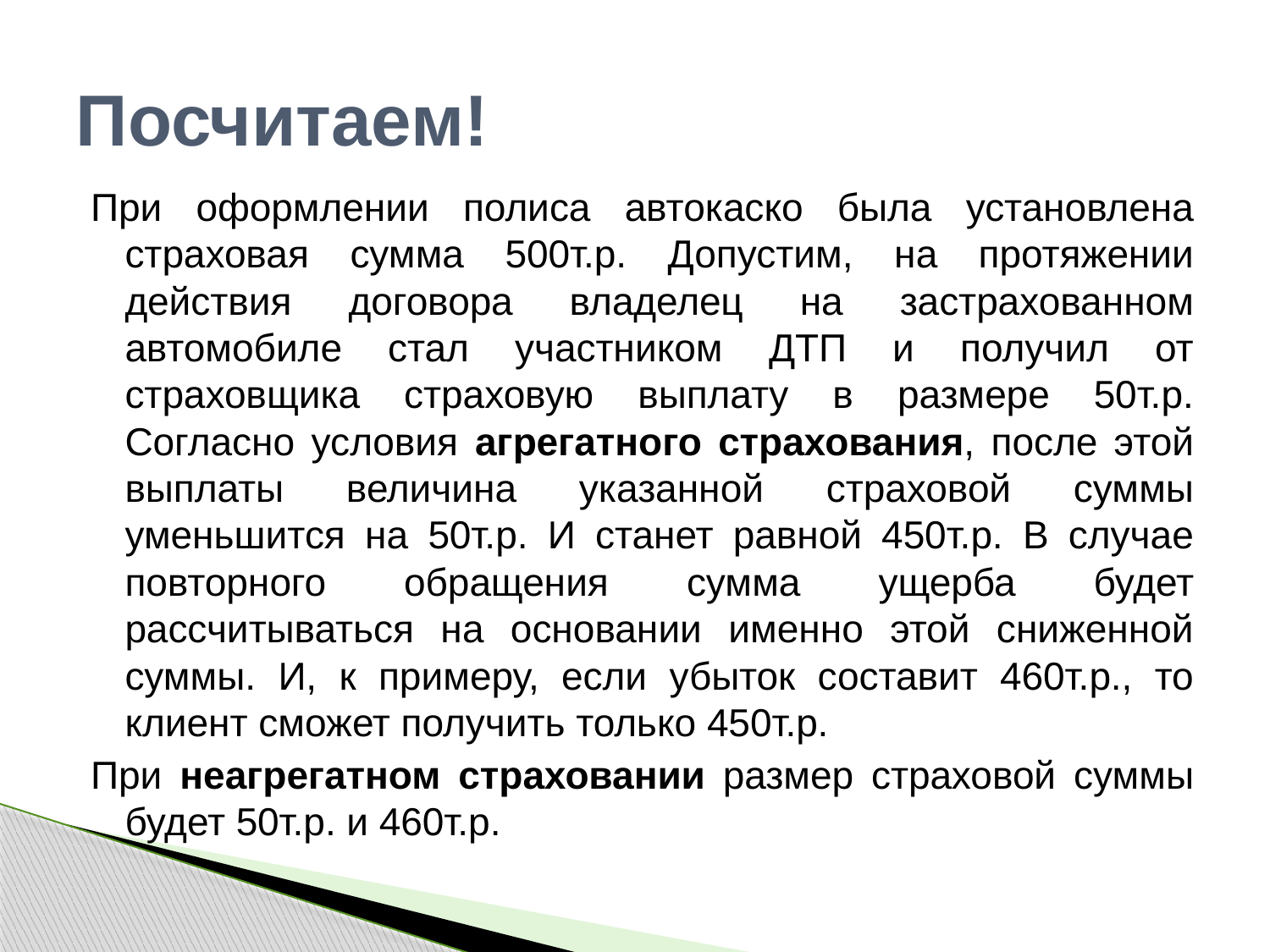

# Посчитаем!
При оформлении полиса автокаско была установлена страховая сумма 500т.р. Допустим, на протяжении действия договора владелец на застрахованном автомобиле стал участником ДТП и получил от страховщика страховую выплату в размере 50т.р. Согласно условия агрегатного страхования, после этой выплаты величина указанной страховой суммы уменьшится на 50т.р. И станет равной 450т.р. В случае повторного обращения сумма ущерба будет рассчитываться на основании именно этой сниженной суммы. И, к примеру, если убыток составит 460т.р., то клиент сможет получить только 450т.р.
При неагрегатном страховании размер страховой суммы будет 50т.р. и 460т.р.